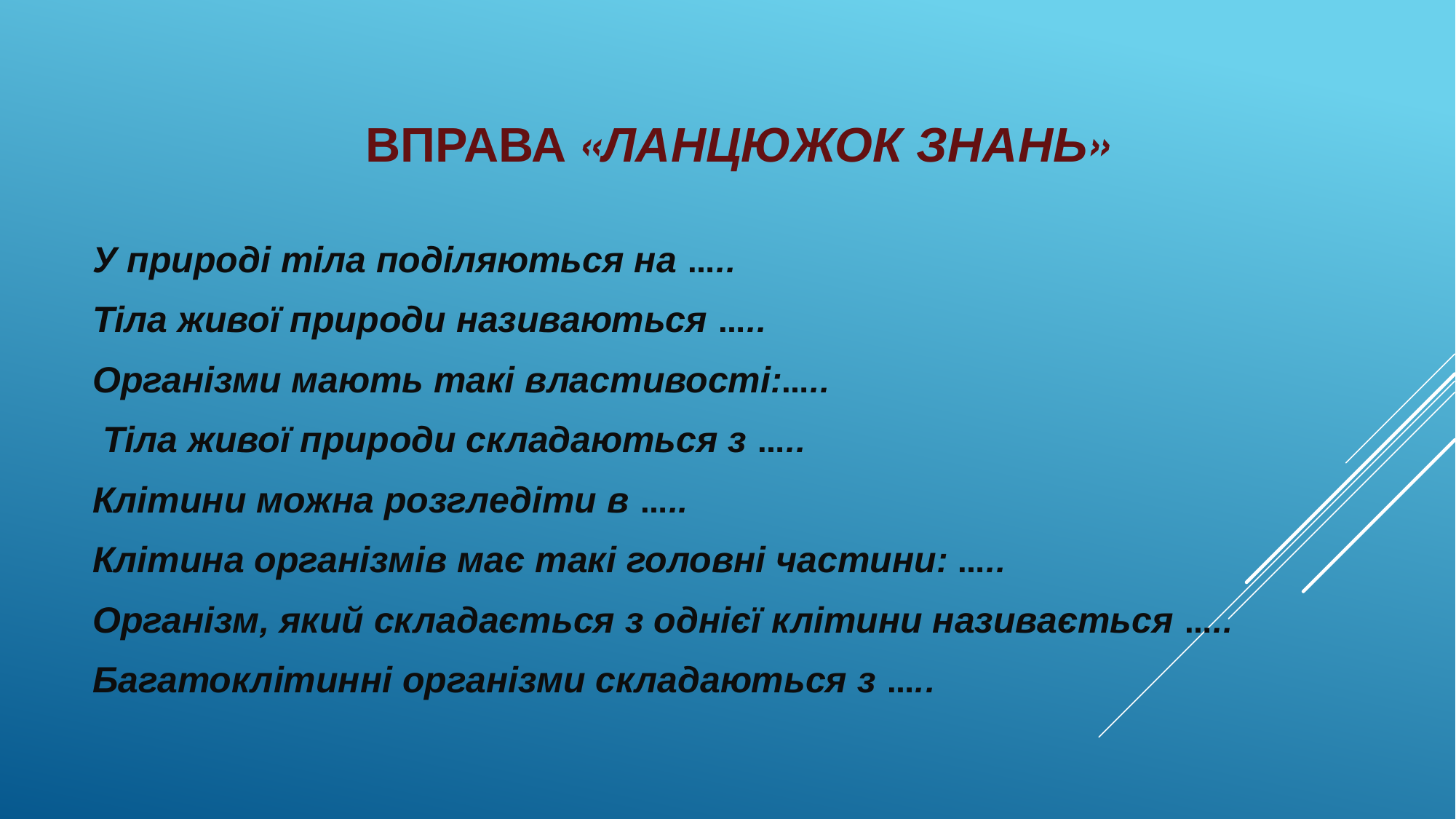

# Вправа «Ланцюжок знань»
У природі тіла поділяються на …..
Тіла живої природи називаються …..
Організми мають такі властивості:…..
 Тіла живої природи складаються з …..
Клітини можна розгледіти в …..
Клітина організмів має такі головні частини: …..
Організм, який складається з однієї клітини називається …..
Багатоклітинні організми складаються з …..